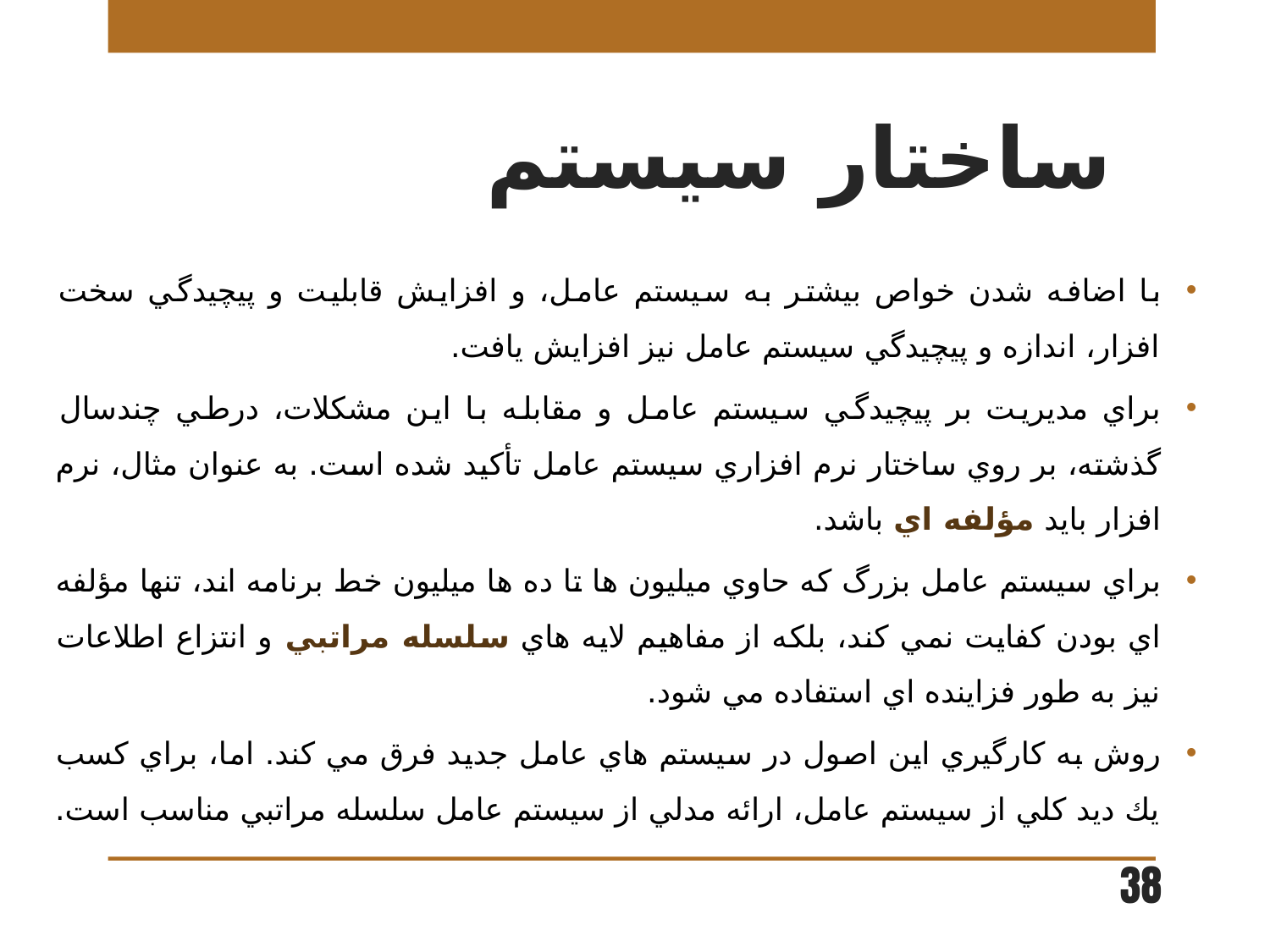

# ساختار سيستم
با اضافه شدن خواص بيشتر به سيستم عامل، و افزايش قابليت و پيچيدگي سخت افزار، اندازه و پيچيدگي سيستم عامل نيز افزايش يافت.
براي مديريت بر پيچيدگي سيستم عامل و مقابله با اين مشكلات، درطي چندسال گذشته، بر روي ساختار نرم افزاري سيستم عامل تأكيد شده است. به عنوان مثال، نرم افزار بايد مؤلفه اي باشد.
براي سيستم عامل بزرگ كه حاوي ميليون ها تا ده ها ميليون خط برنامه اند، تنها مؤلفه اي بودن كفايت نمي كند، بلكه از مفاهيم لايه هاي سلسله مراتبي و انتزاع اطلاعات نيز به طور فزاينده اي استفاده مي شود.
روش به كارگيري اين اصول در سيستم هاي عامل جديد فرق مي كند. اما، براي كسب يك ديد كلي از سيستم عامل، ارائه مدلي از سيستم عامل سلسله مراتبي مناسب است.
38